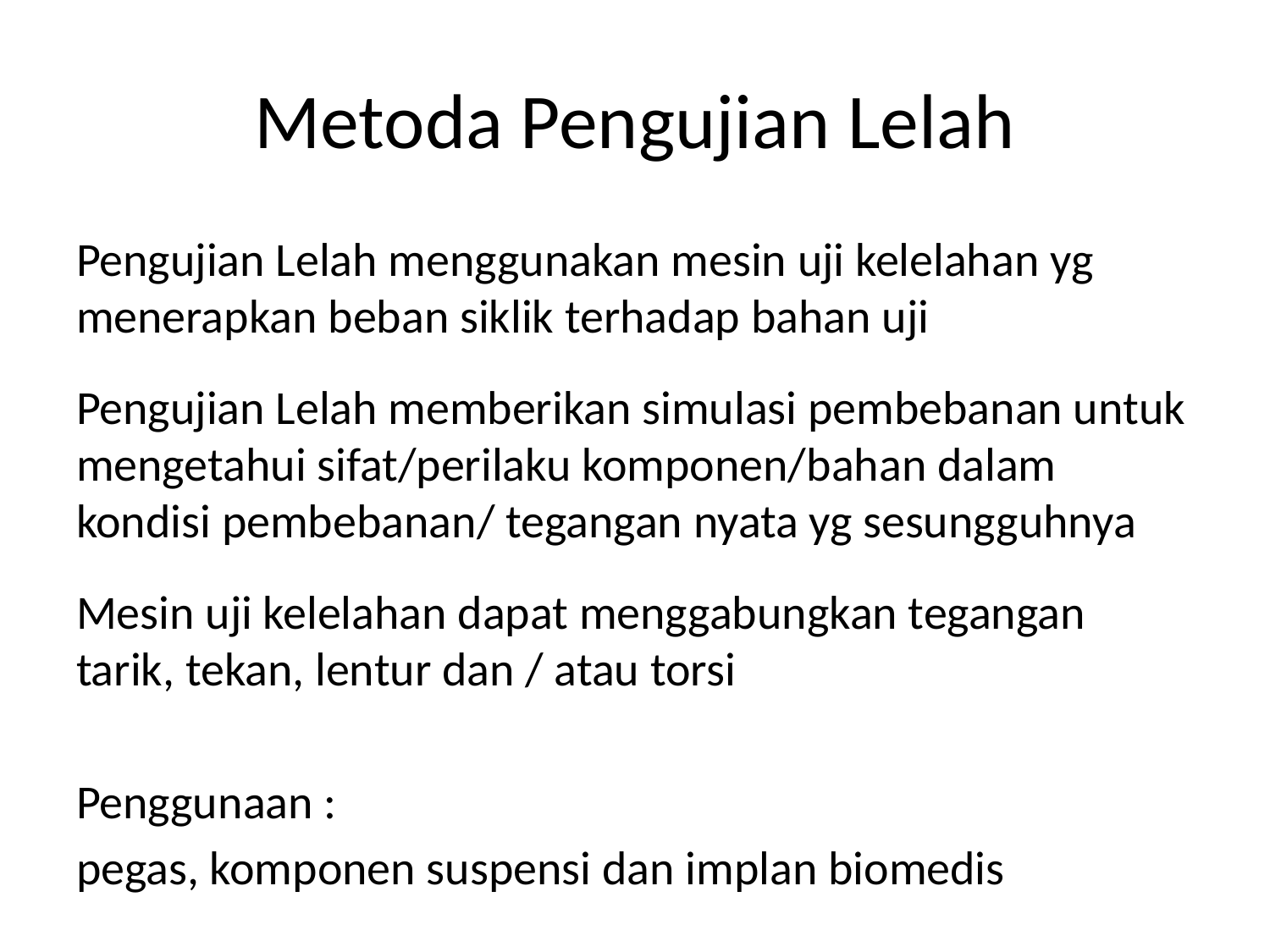

# Metoda Pengujian Lelah
Pengujian Lelah menggunakan mesin uji kelelahan yg menerapkan beban siklik terhadap bahan uji

Pengujian Lelah memberikan simulasi pembebanan untuk mengetahui sifat/perilaku komponen/bahan dalam kondisi pembebanan/ tegangan nyata yg sesungguhnya

Mesin uji kelelahan dapat menggabungkan tegangan tarik, tekan, lentur dan / atau torsi

Penggunaan :
pegas, komponen suspensi dan implan biomedis